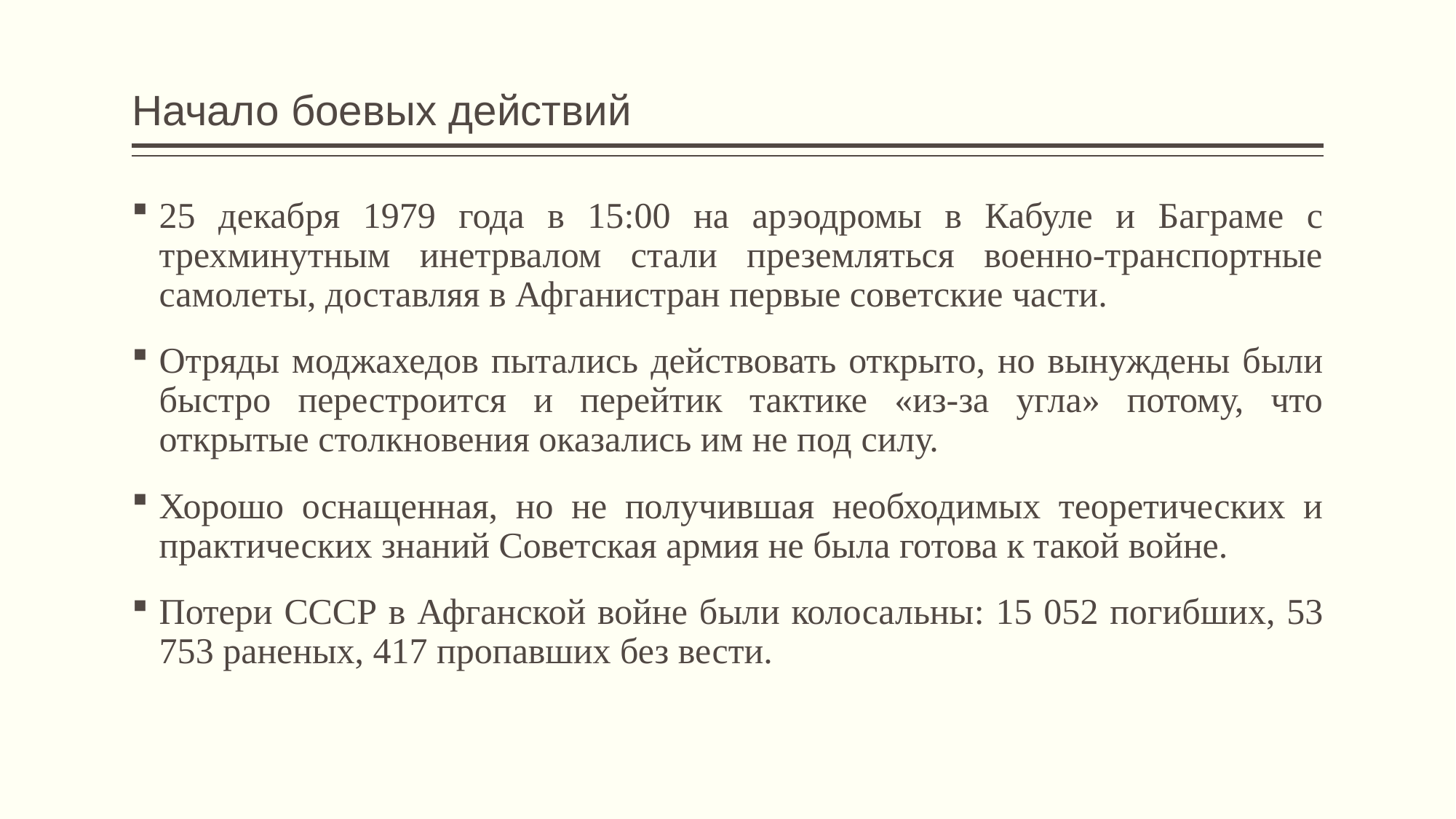

# Начало боевых действий
25 декабря 1979 года в 15:00 на арэодромы в Кабуле и Баграме с трехминутным инетрвалом стали преземляться военно-транспортные самолеты, доставляя в Афганистран первые советские части.
Отряды моджахедов пытались действовать открыто, но вынуждены были быстро перестроится и перейтик тактике «из-за угла» потому, что открытые столкновения оказались им не под силу.
Хорошо оснащенная, но не получившая необходимых теоретических и практических знаний Советская армия не была готова к такой войне.
Потери СССР в Афганской войне были колосальны: 15 052 погибших, 53 753 раненых, 417 пропавших без вести.